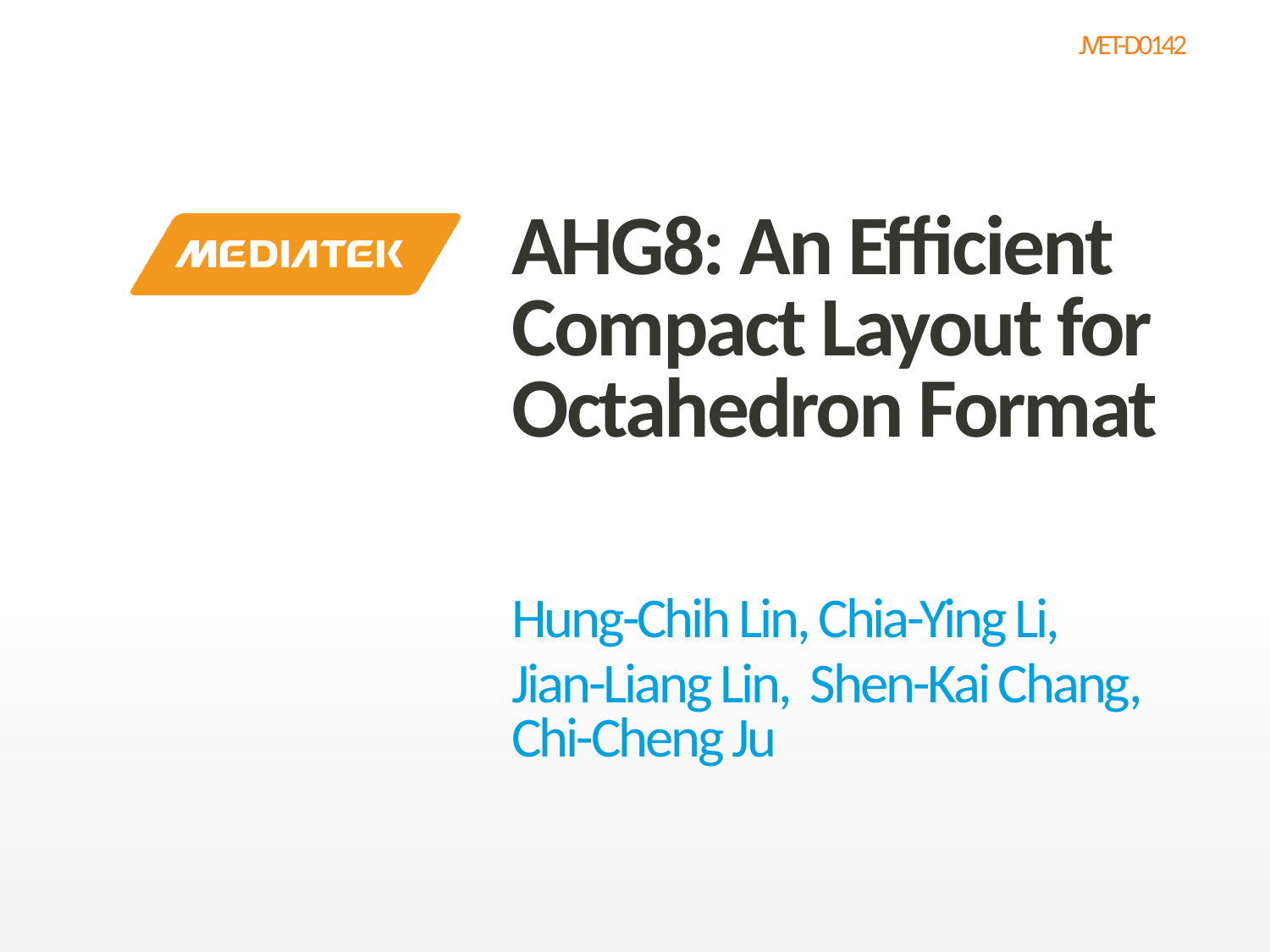

# AHG8: An Efficient Compact Layout for Octahedron Format
Hung-Chih Lin, Chia-Ying Li,
Jian-Liang Lin,  Shen-Kai Chang, Chi-Cheng Ju